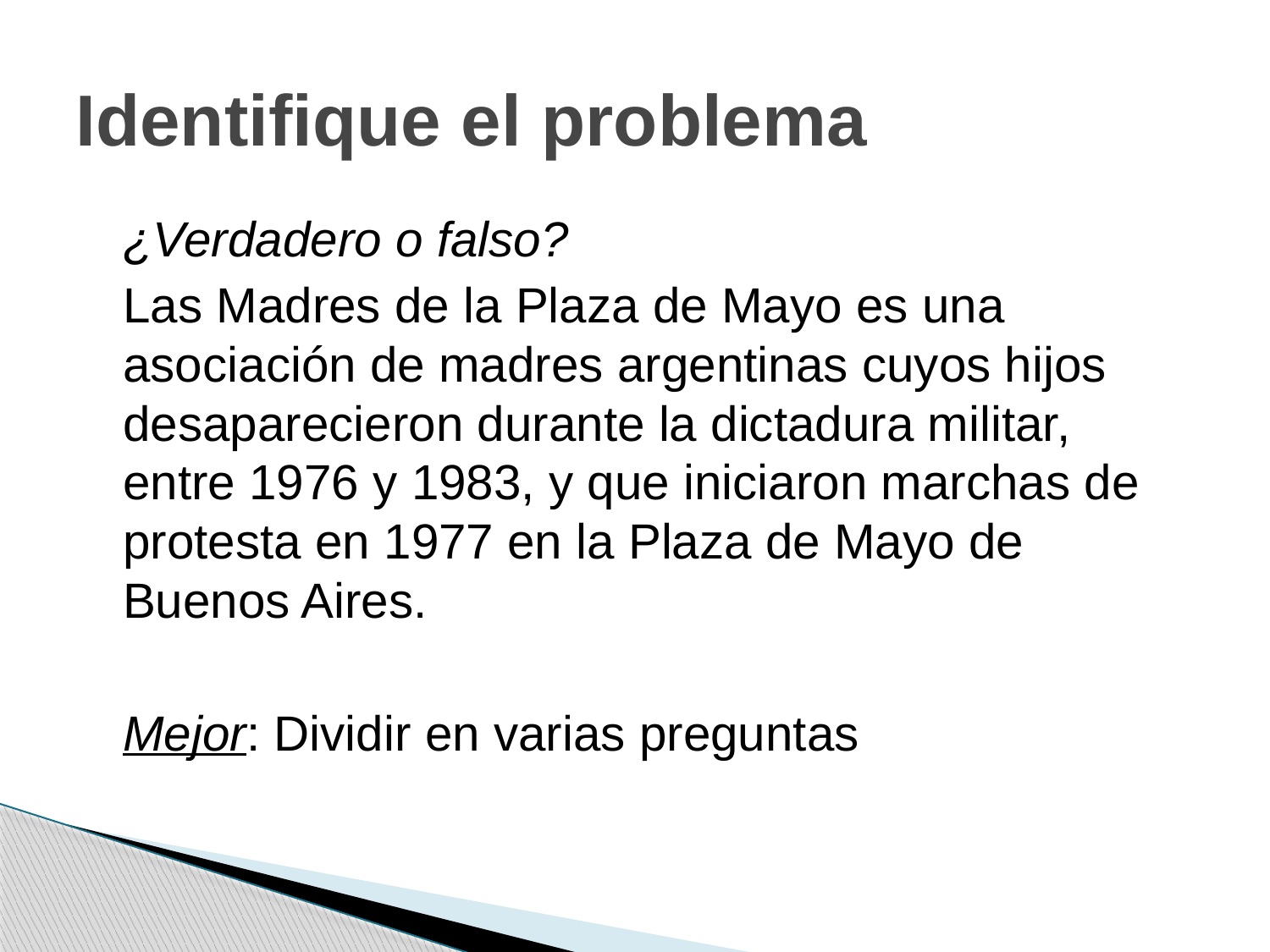

# Identifique el problema
¿Verdadero o falso?
Las Madres de la Plaza de Mayo es una asociación de madres argentinas cuyos hijos desaparecieron durante la dictadura militar, entre 1976 y 1983, y que iniciaron marchas de protesta en 1977 en la Plaza de Mayo de Buenos Aires.

Mejor: Dividir en varias preguntas